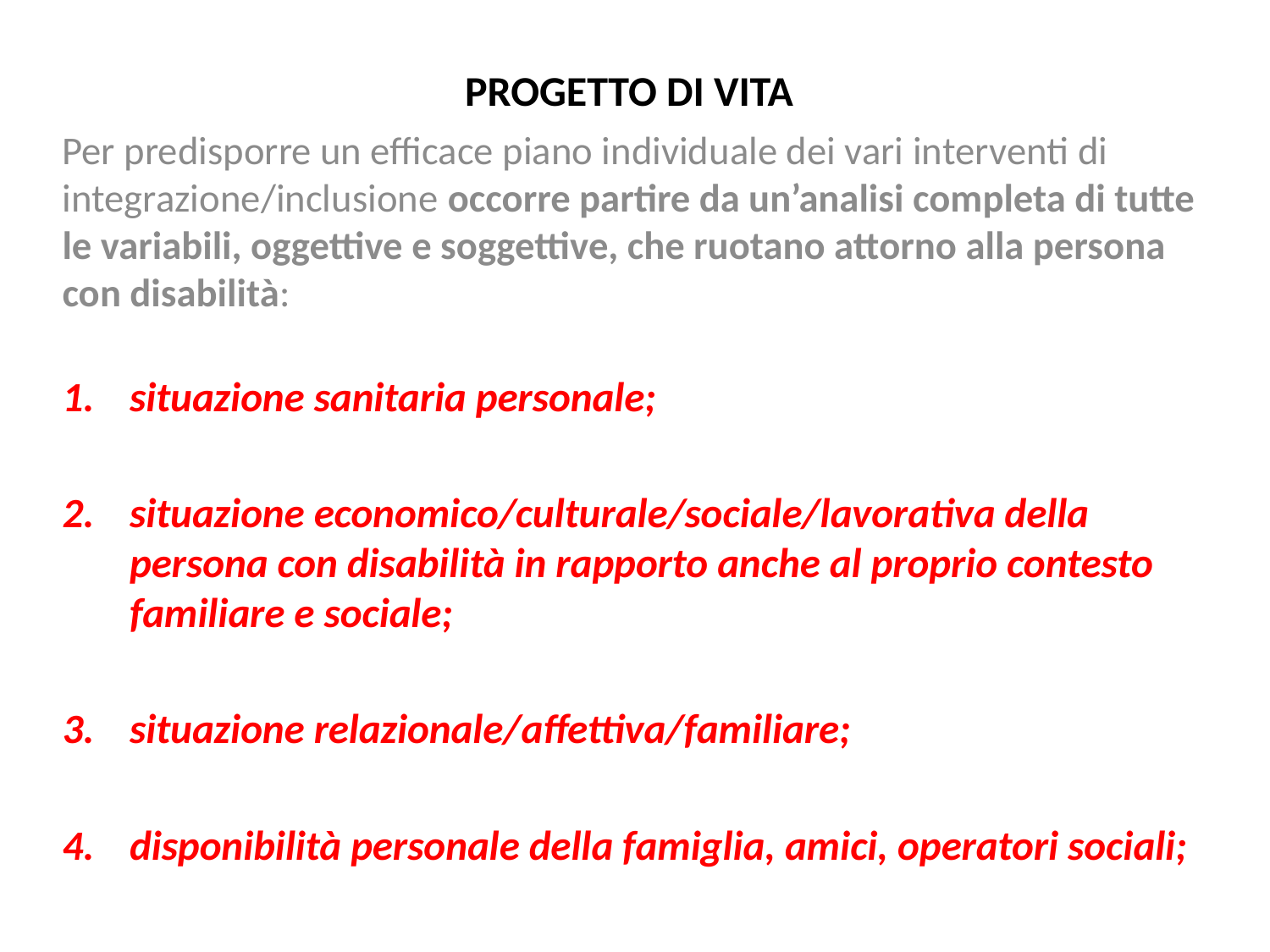

# PROGETTO DI VITA
Per predisporre un efficace piano individuale dei vari interventi di integrazione/inclusione occorre partire da un’analisi completa di tutte le variabili, oggettive e soggettive, che ruotano attorno alla persona con disabilità:

situazione sanitaria personale;

situazione economico/culturale/sociale/lavorativa della persona con disabilità in rapporto anche al proprio contesto familiare e sociale;

situazione relazionale/affettiva/familiare;

disponibilità personale della famiglia, amici, operatori sociali;